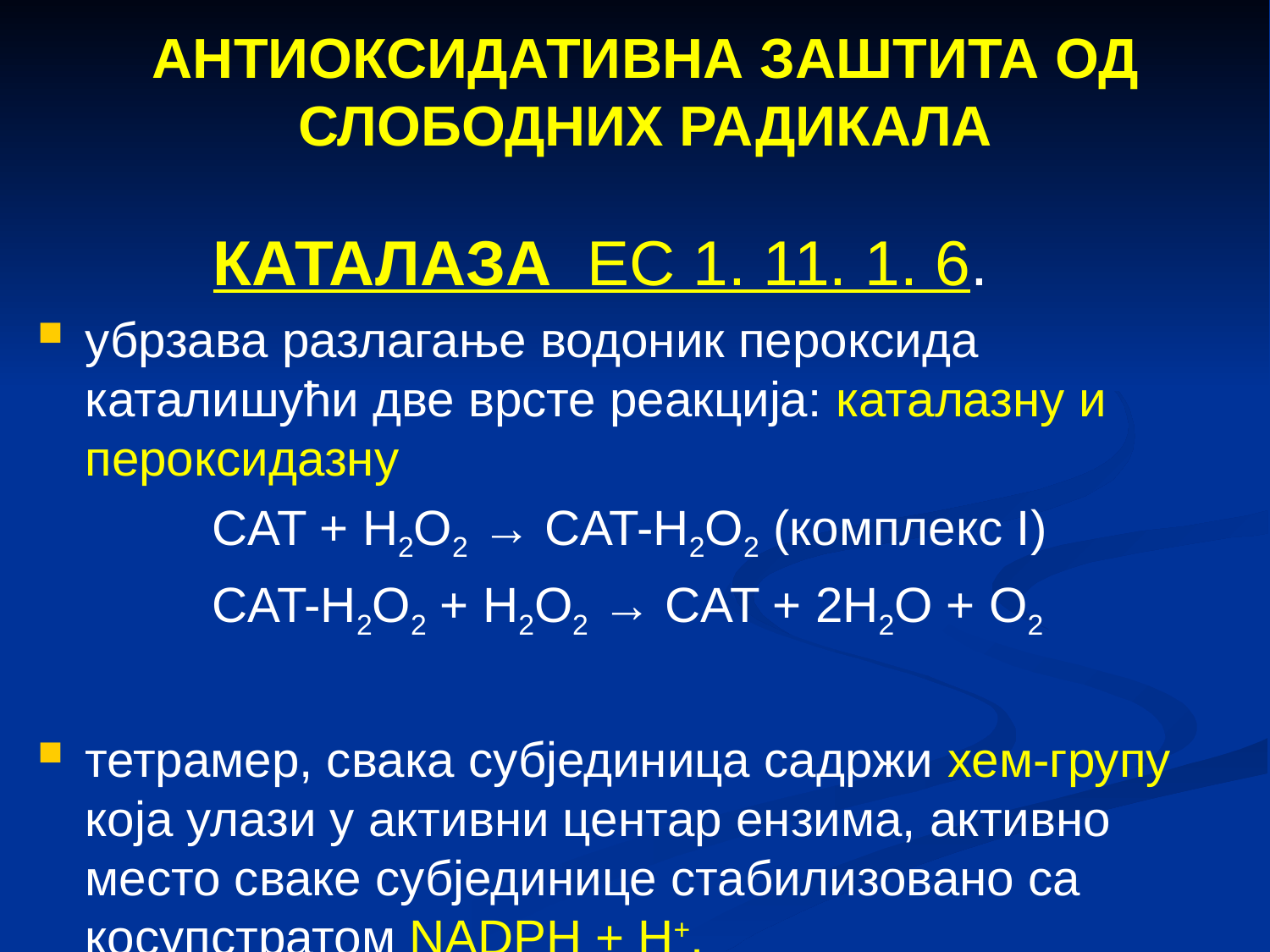

АНТИОКСИДАТИВНА ЗАШТИТА ОД СЛОБОДНИХ РАДИКАЛА
          КАТАЛАЗА  ЕС 1. 11. 1. 6.
убрзава разлагање водоник пероксида каталишући две врсте реакција: каталазну и пероксидазну
		CAT + H2O2 → CAT-H2O2 (комплекс I)
		CAT-H2O2 + H2O2 → CAT + 2H2O + О2

тетрамер, свака субјединица садржи хем-групу која улази у активни центар ензима, активно место сваке субјединице стабилизовано са косупстратом NADPH + H+.